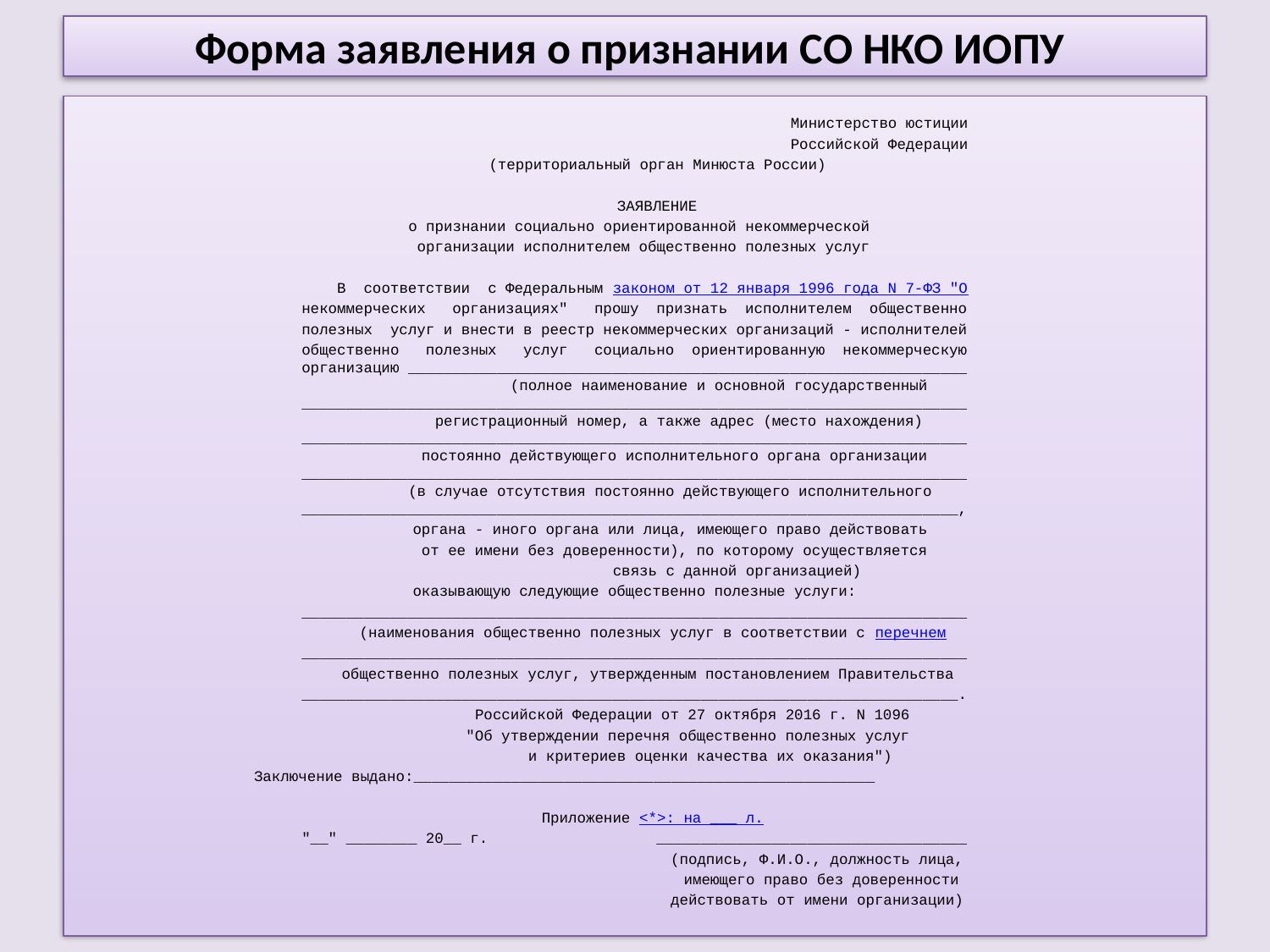

# Форма заявления о признании СО НКО ИОПУ

                                                       Министерство юстиции
                                                       Российской Федерации
			  (территориальный орган Минюста России)

     ЗАЯВЛЕНИЕ
 о признании социально ориентированной некоммерческой
  организации исполнителем общественно полезных услуг

    В  соответствии  с Федеральным законом от 12 января 1996 года N 7-ФЗ "О
некоммерческих   организациях"   прошу  признать  исполнителем  общественно
полезных  услуг и внести в реестр некоммерческих организаций - исполнителей
общественно   полезных   услуг   социально  ориентированную  некоммерческую
организацию _______________________________________________________________
                   (полное наименование и основной государственный
___________________________________________________________________________
          регистрационный номер, а также адрес (место нахождения)
___________________________________________________________________________
         постоянно действующего исполнительного органа организации
___________________________________________________________________________
        (в случае отсутствия постоянно действующего исполнительного
__________________________________________________________________________,
        органа - иного органа или лица, имеющего право действовать
         от ее имени без доверенности), по которому осуществляется
                       связь с данной организацией)
оказывающую следующие общественно полезные услуги:
___________________________________________________________________________
    (наименования общественно полезных услуг в соответствии с перечнем
___________________________________________________________________________
   общественно полезных услуг, утвержденным постановлением Правительства
__________________________________________________________________________.
             Российской Федерации от 27 октября 2016 г. N 1096
            "Об утверждении перечня общественно полезных услуг
                 и критериев оценки качества их оказания")
                    Заключение выдано:____________________________________________________

    Приложение <*>: на ___ л.
"__" ________ 20__ г.                   ___________________________________
                                         (подпись, Ф.И.О., должность лица,
                                          имеющего право без доверенности
                                         действовать от имени организации)